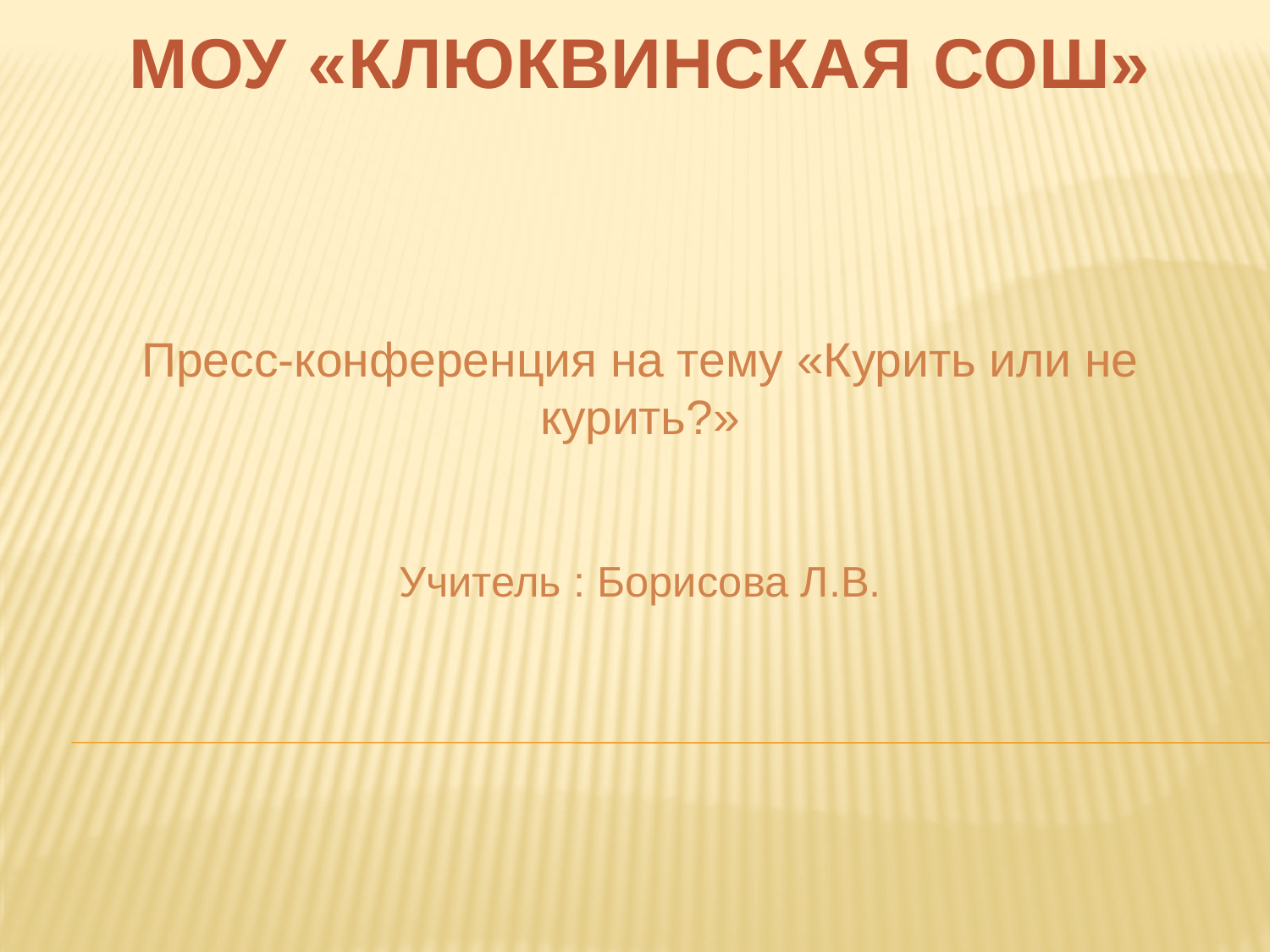

МОУ «КЛЮКВИНСКАЯ СОШ»
# Пресс-конференция на тему «Курить или не курить?» Учитель : Борисова Л.В.